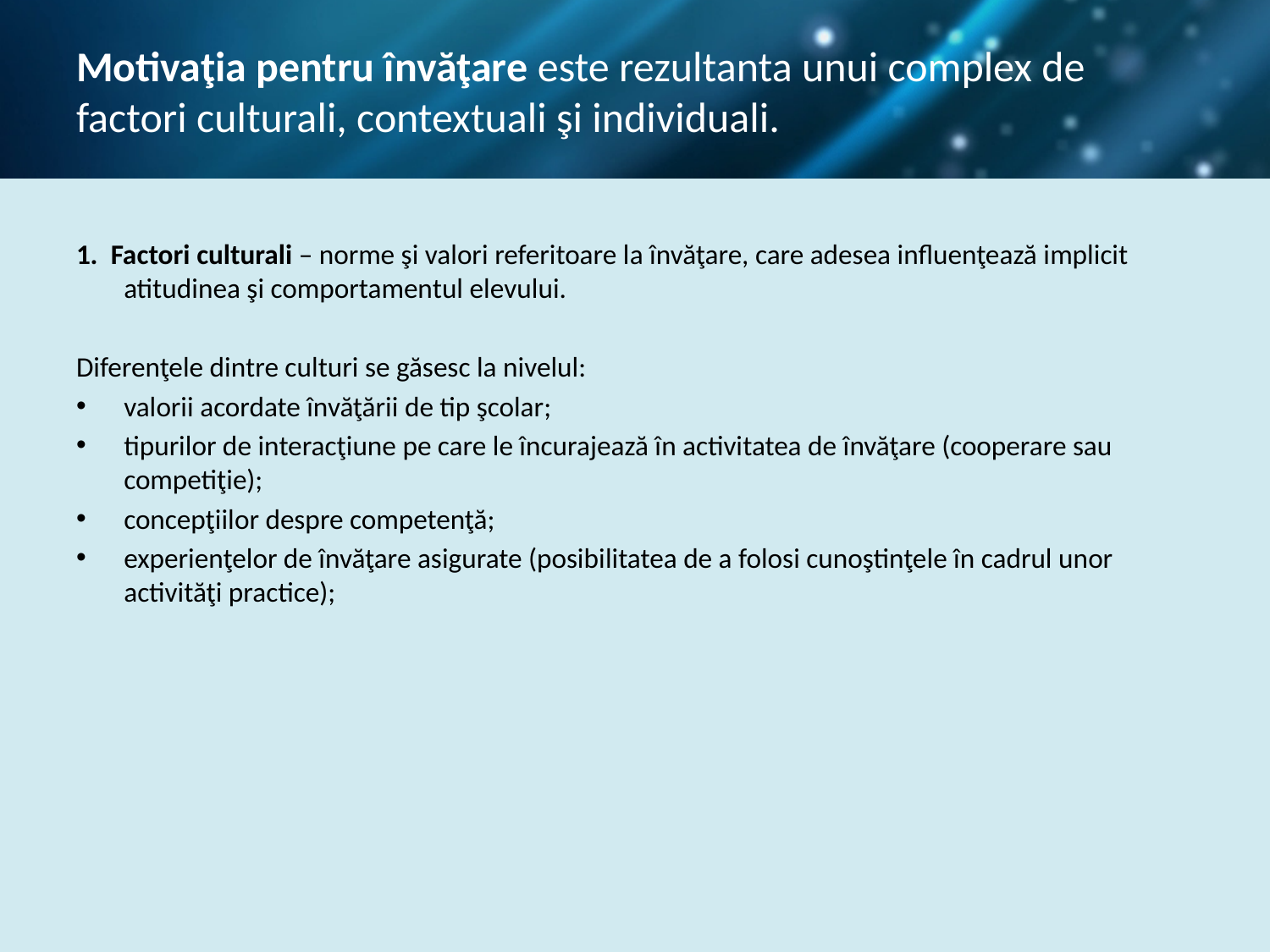

# Motivaţia pentru învăţare este rezultanta unui complex de factori culturali, contextuali şi individuali.

1.  Factori culturali – norme şi valori referitoare la învăţare, care adesea influenţează implicit atitudinea şi comportamentul elevului.

Diferenţele dintre culturi se găsesc la nivelul:
valorii acordate învăţării de tip şcolar;
tipurilor de interacţiune pe care le încurajează în activitatea de învăţare (cooperare sau competiţie);
concepţiilor despre competenţă;
experienţelor de învăţare asigurate (posibilitatea de a folosi cunoştinţele în cadrul unor activităţi practice);